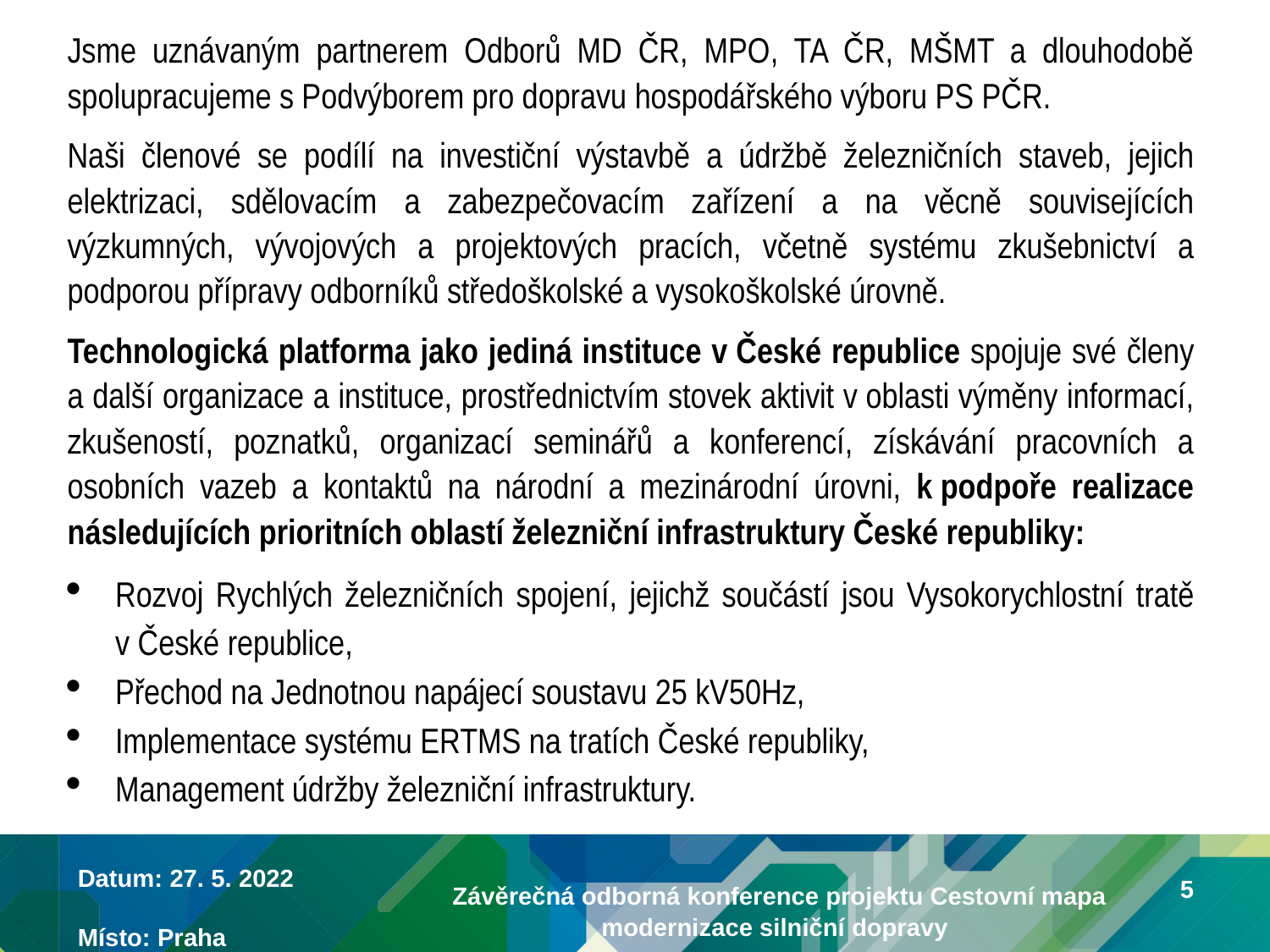

Jsme uznávaným partnerem Odborů MD ČR, MPO, TA ČR, MŠMT a dlouhodobě spolupracujeme s Podvýborem pro dopravu hospodářského výboru PS PČR.
Naši členové se podílí na investiční výstavbě a údržbě železničních staveb, jejich elektrizaci, sdělovacím a zabezpečovacím zařízení a na věcně souvisejících výzkumných, vývojových a projektových pracích, včetně systému zkušebnictví a podporou přípravy odborníků středoškolské a vysokoškolské úrovně.
Technologická platforma jako jediná instituce v České republice spojuje své členy a další organizace a instituce, prostřednictvím stovek aktivit v oblasti výměny informací, zkušeností, poznatků, organizací seminářů a konferencí, získávání pracovních a osobních vazeb a kontaktů na národní a mezinárodní úrovni, k podpoře realizace následujících prioritních oblastí železniční infrastruktury České republiky:
Rozvoj Rychlých železničních spojení, jejichž součástí jsou Vysokorychlostní tratě v České republice,
Přechod na Jednotnou napájecí soustavu 25 kV50Hz,
Implementace systému ERTMS na tratích České republiky,
Management údržby železniční infrastruktury.
Datum: 27. 5. 2022                                      Místo: Praha
 Závěrečná odborná konference projektu Cestovní mapa modernizace silniční dopravy
5